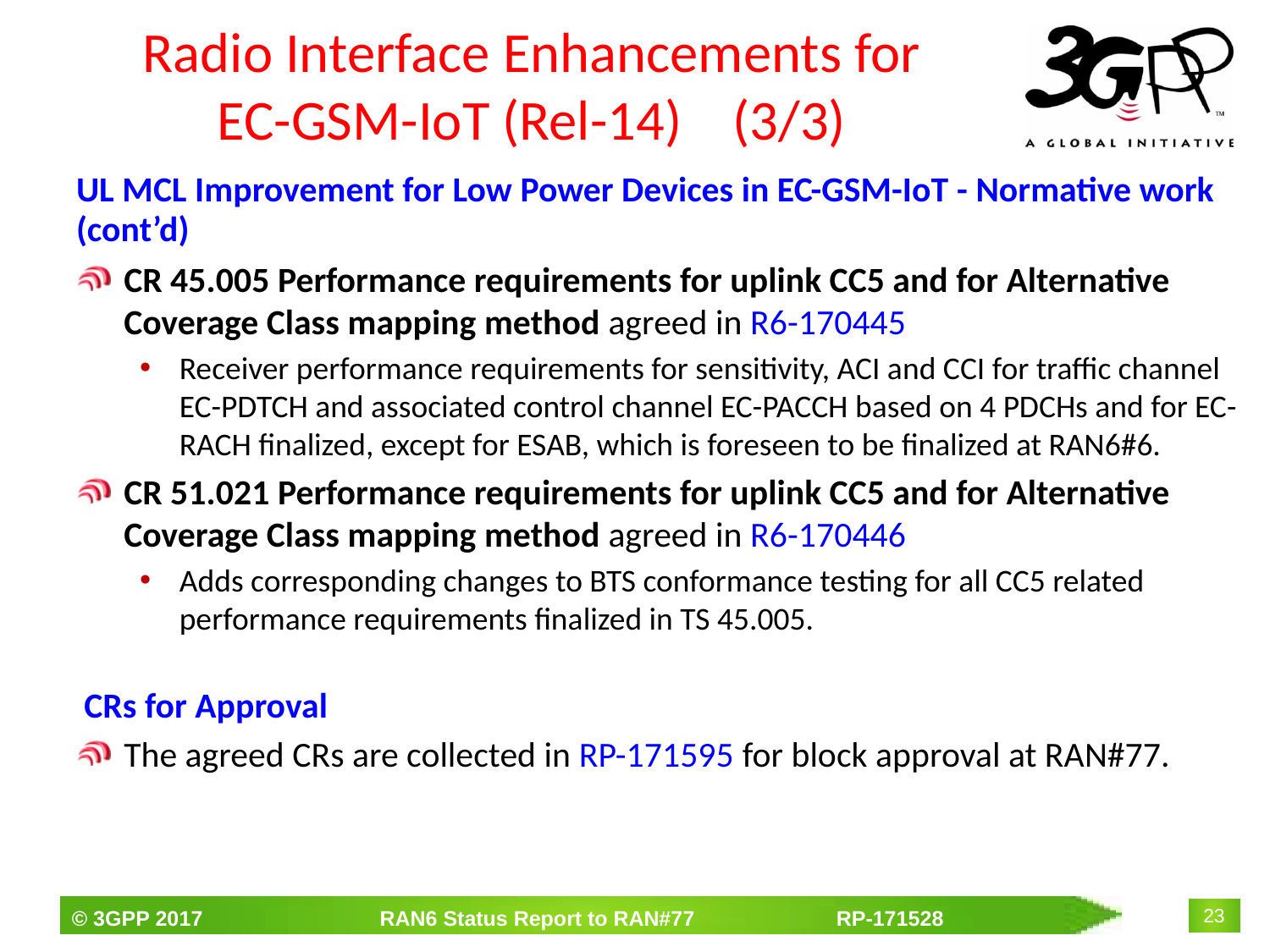

# Radio Interface Enhancements for EC-GSM-IoT (Rel-14)    (3/3)
UL MCL Improvement for Low Power Devices in EC-GSM-IoT - Normative work (cont’d)
CR 45.005 Performance requirements for uplink CC5 and for Alternative Coverage Class mapping method agreed in R6-170445
Receiver performance requirements for sensitivity, ACI and CCI for traffic channel EC-PDTCH and associated control channel EC-PACCH based on 4 PDCHs and for EC-RACH finalized, except for ESAB, which is foreseen to be finalized at RAN6#6.
CR 51.021 Performance requirements for uplink CC5 and for Alternative Coverage Class mapping method agreed in R6-170446
Adds corresponding changes to BTS conformance testing for all CC5 related performance requirements finalized in TS 45.005.

CRs for Approval
The agreed CRs are collected in RP-171595 for block approval at RAN#77.